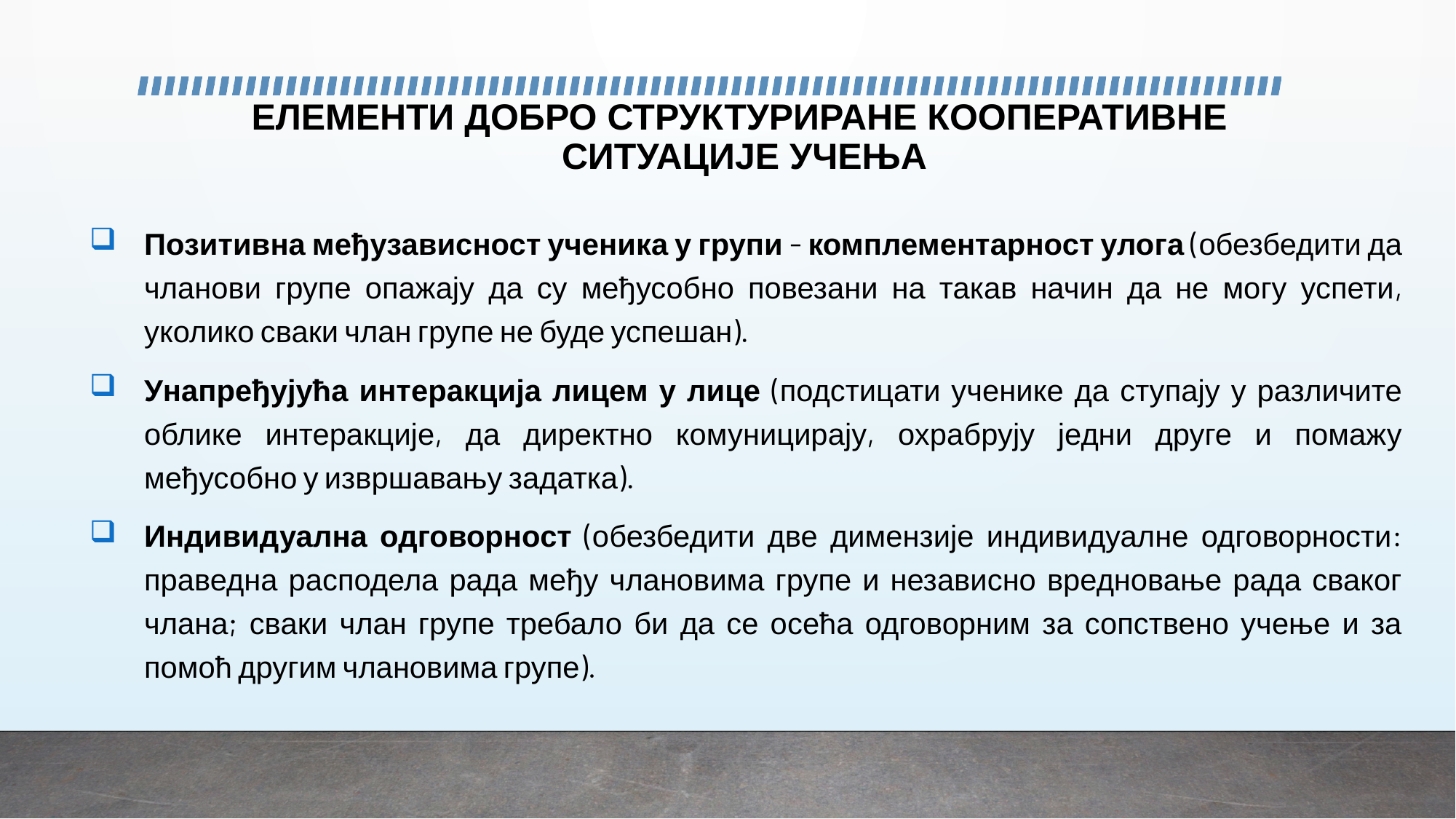

# ЕЛЕМЕНТИ ДОБРО СТРУКТУРИРАНЕ КООПЕРАТИВНЕ СИТУАЦИЈЕ УЧЕЊА
Позитивна међузависност ученика у групи - комплементарност улога (обезбедити да чланови групе опажају да су међусобно повезани на такав начин да не могу успети, уколико сваки члан групе не буде успешан).
Унапређујућа интеракција лицем у лице (подстицати ученике да ступају у различите облике интеракције, да директно комуницирају, охрабрују једни друге и помажу међусобно у извршавању задатка).
Индивидуална одговорност (обезбедити две димензије индивидуалне одговорности: праведна расподела рада међу члановима групе и независно вредновање рада сваког члана; сваки члан групе требало би да се осећа одговорним за сопствено учење и за помоћ другим члановима групе).